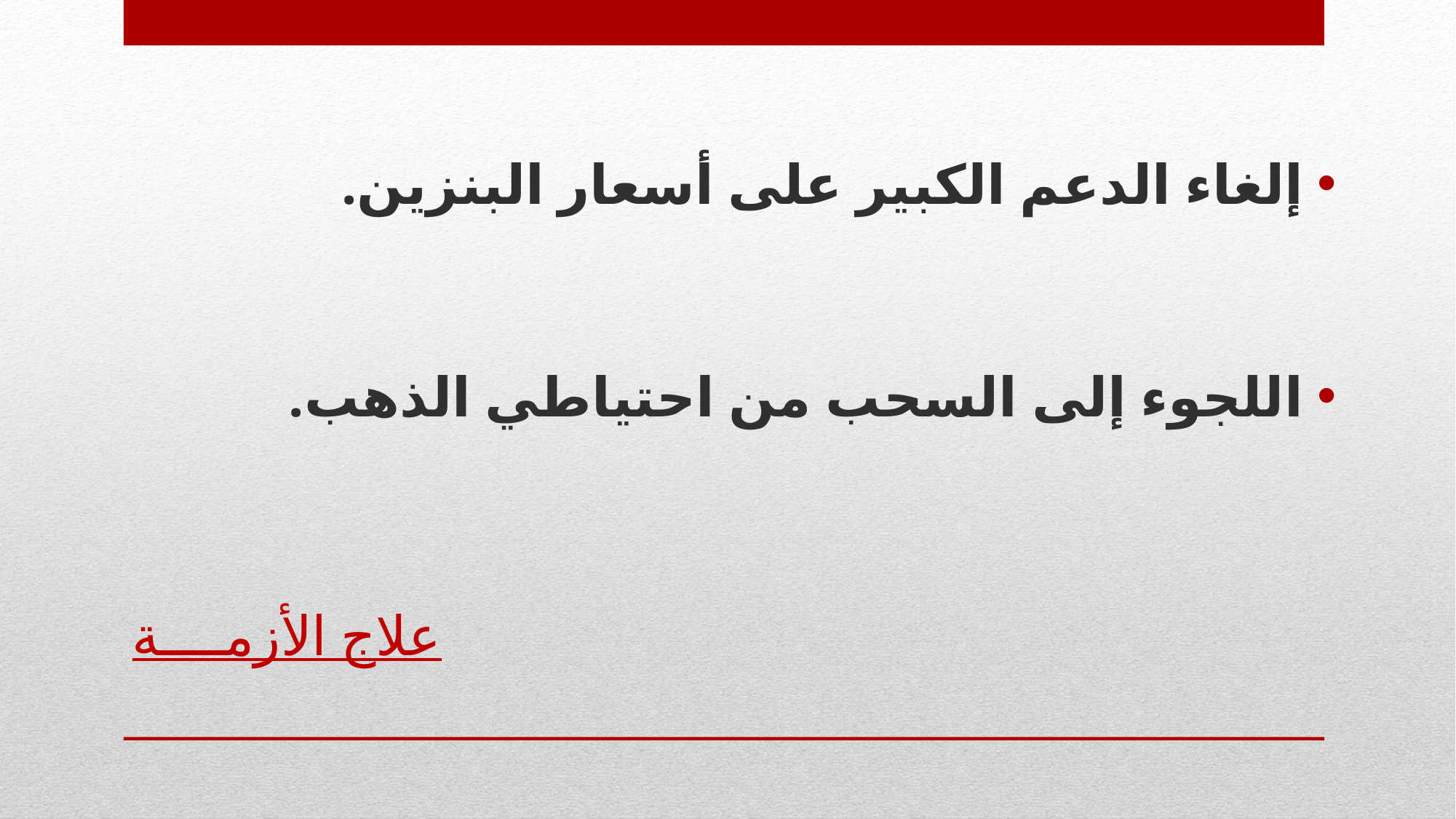

إلغاء الدعم الكبير على أسعار البنزين.

اللجوء إلى السحب من احتياطي الذهب.

# علاج الأزمــــة